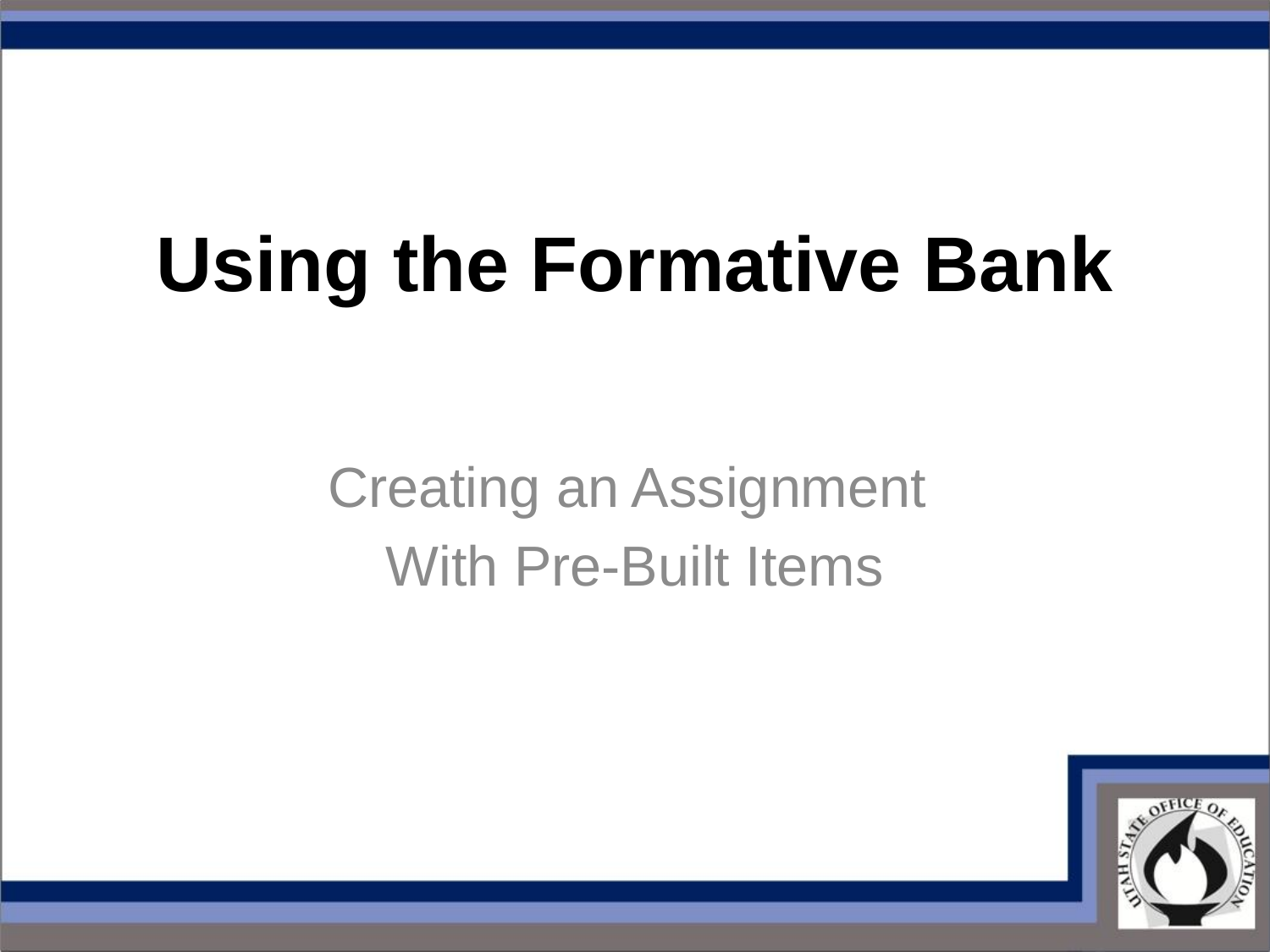

# Using the Formative Bank
Creating an Assignment
With Pre-Built Items